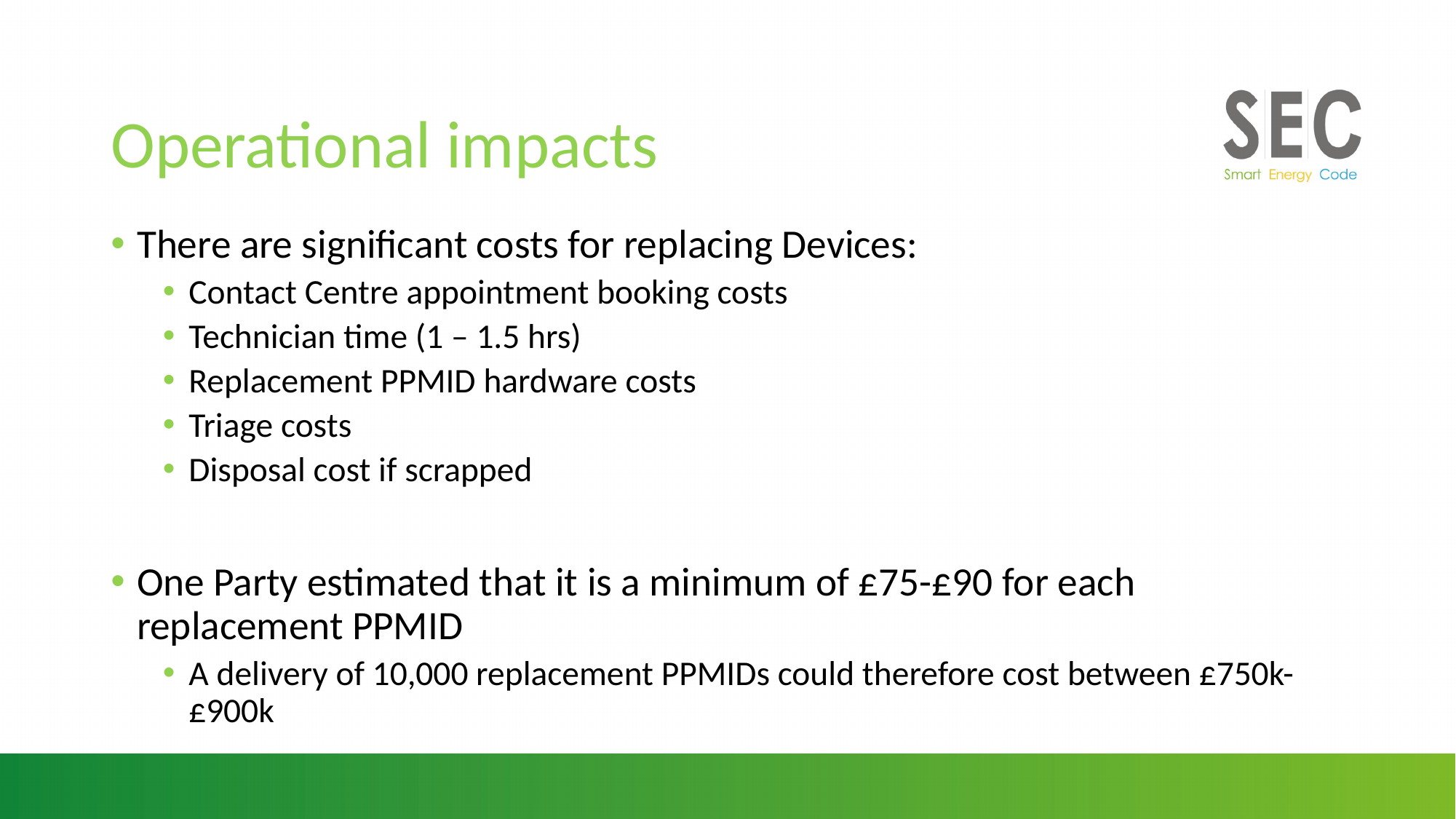

# Operational impacts
There are significant costs for replacing Devices:
Contact Centre appointment booking costs
Technician time (1 – 1.5 hrs)
Replacement PPMID hardware costs
Triage costs
Disposal cost if scrapped

One Party estimated that it is a minimum of £75-£90 for each replacement PPMID
A delivery of 10,000 replacement PPMIDs could therefore cost between £750k-£900k